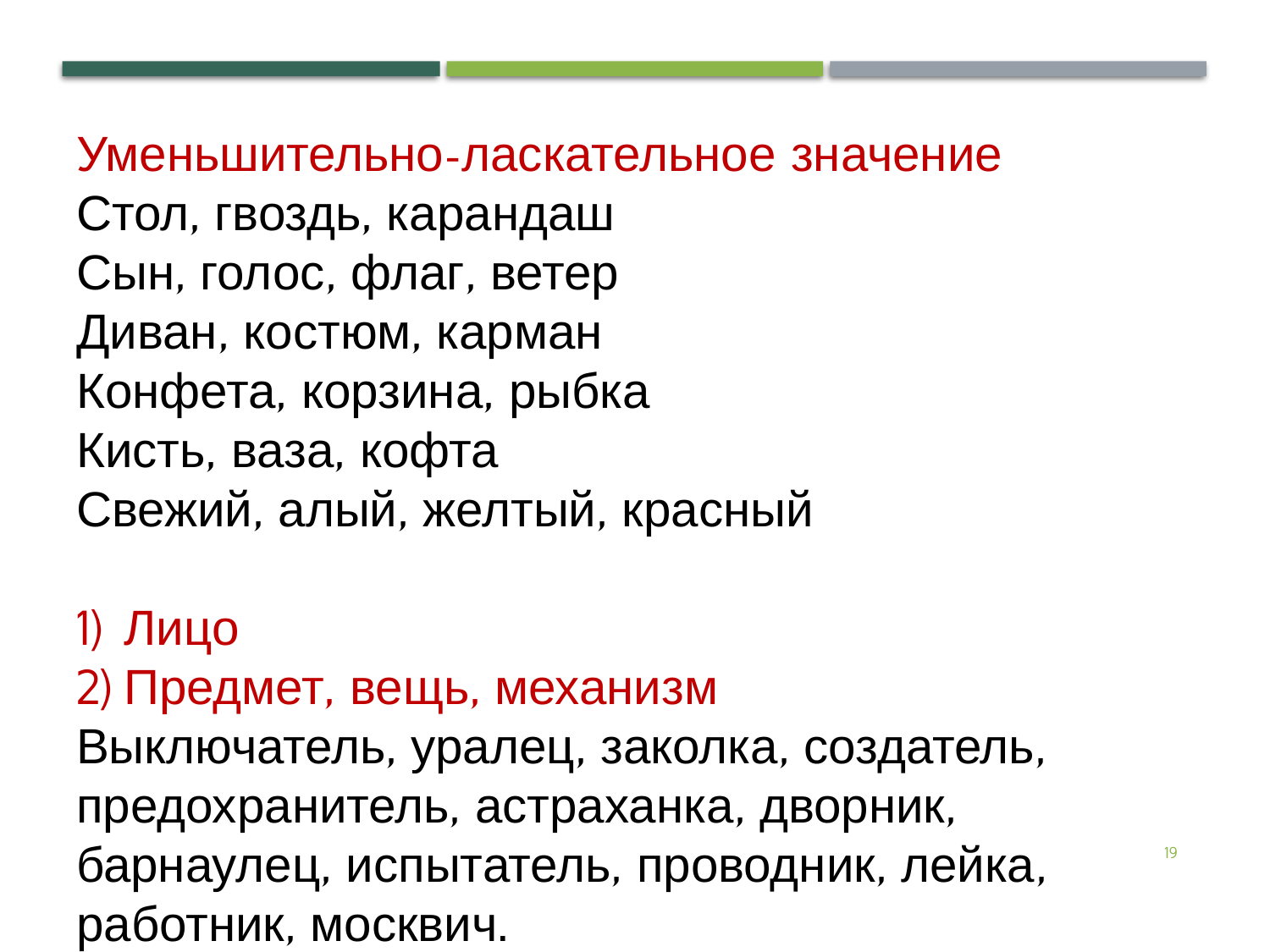

Уменьшительно-ласкательное значение
Стол, гвоздь, карандаш
Сын, голос, флаг, ветер
Диван, костюм, карман
Конфета, корзина, рыбка
Кисть, ваза, кофта
Свежий, алый, желтый, красный

Лицо
Предмет, вещь, механизм
Выключатель, уралец, заколка, создатель, предохранитель, астраханка, дворник, барнаулец, испытатель, проводник, лейка, работник, москвич.
19